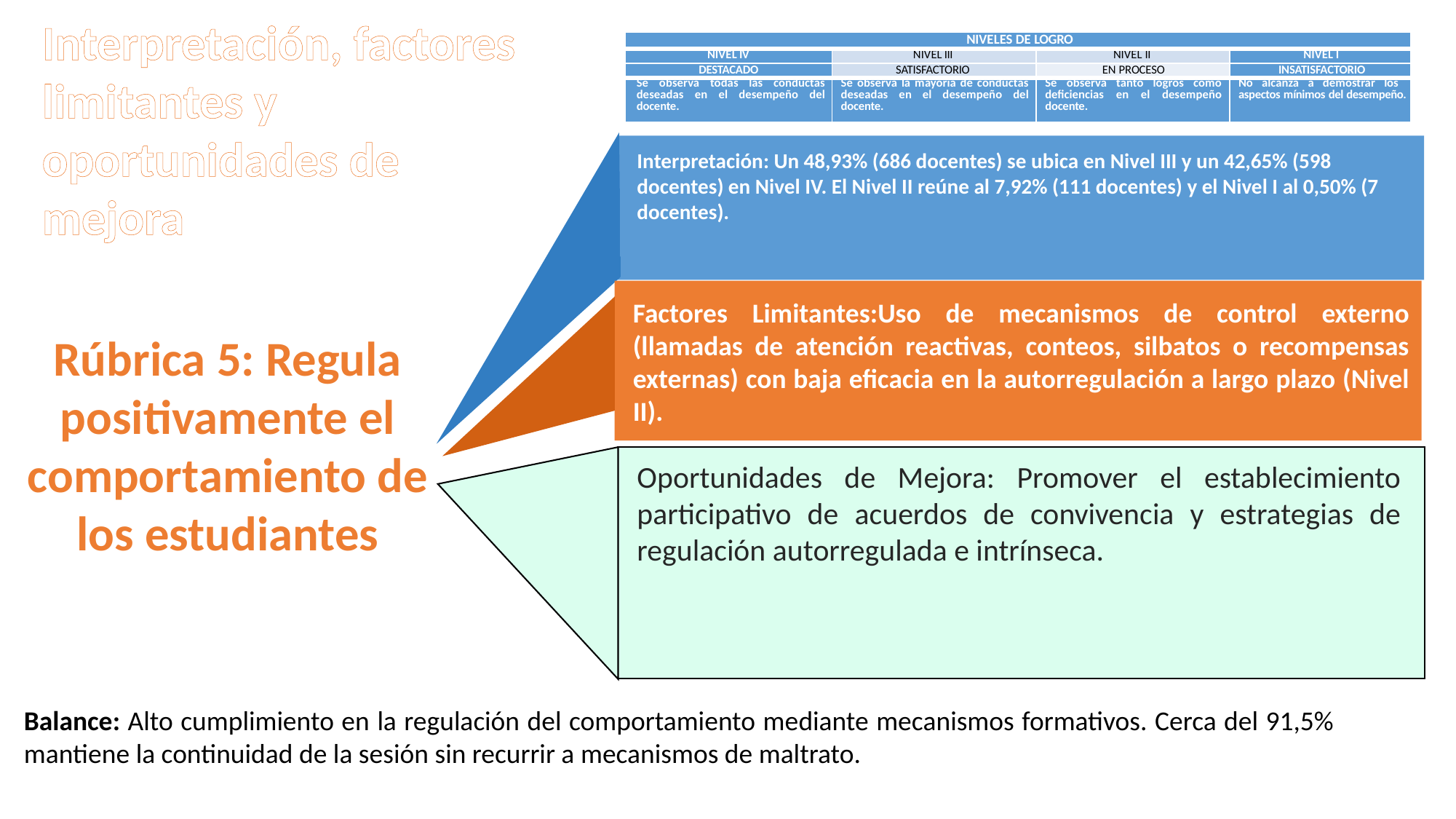

| NIVELES DE LOGRO |  |  |  |
| --- | --- | --- | --- |
| NIVEL IV | NIVEL III | NIVEL II | NIVEL I |
| DESTACADO | SATISFACTORIO | EN PROCESO | INSATISFACTORIO |
| Se observa todas las conductas deseadas en el desempeño del docente. | Se observa la mayoría de conductas deseadas en el desempeño del docente. | Se observa tanto logros como deficiencias en el desempeño docente. | No alcanza a demostrar los aspectos mínimos del desempeño. |
Interpretación, factores limitantes y oportunidades de mejora

Interpretación: Un 48,93% (686 docentes) se ubica en Nivel III y un 42,65% (598 docentes) en Nivel IV. El Nivel II reúne al 7,92% (111 docentes) y el Nivel I al 0,50% (7 docentes).

Factores Limitantes:Uso de mecanismos de control externo (llamadas de atención reactivas, conteos, silbatos o recompensas externas) con baja eficacia en la autorregulación a largo plazo (Nivel II).
Rúbrica 5: Regula positivamente el comportamiento de los estudiantes

Oportunidades de Mejora: Promover el establecimiento participativo de acuerdos de convivencia y estrategias de regulación autorregulada e intrínseca.

Balance: Alto cumplimiento en la regulación del comportamiento mediante mecanismos formativos. Cerca del 91,5% mantiene la continuidad de la sesión sin recurrir a mecanismos de maltrato.